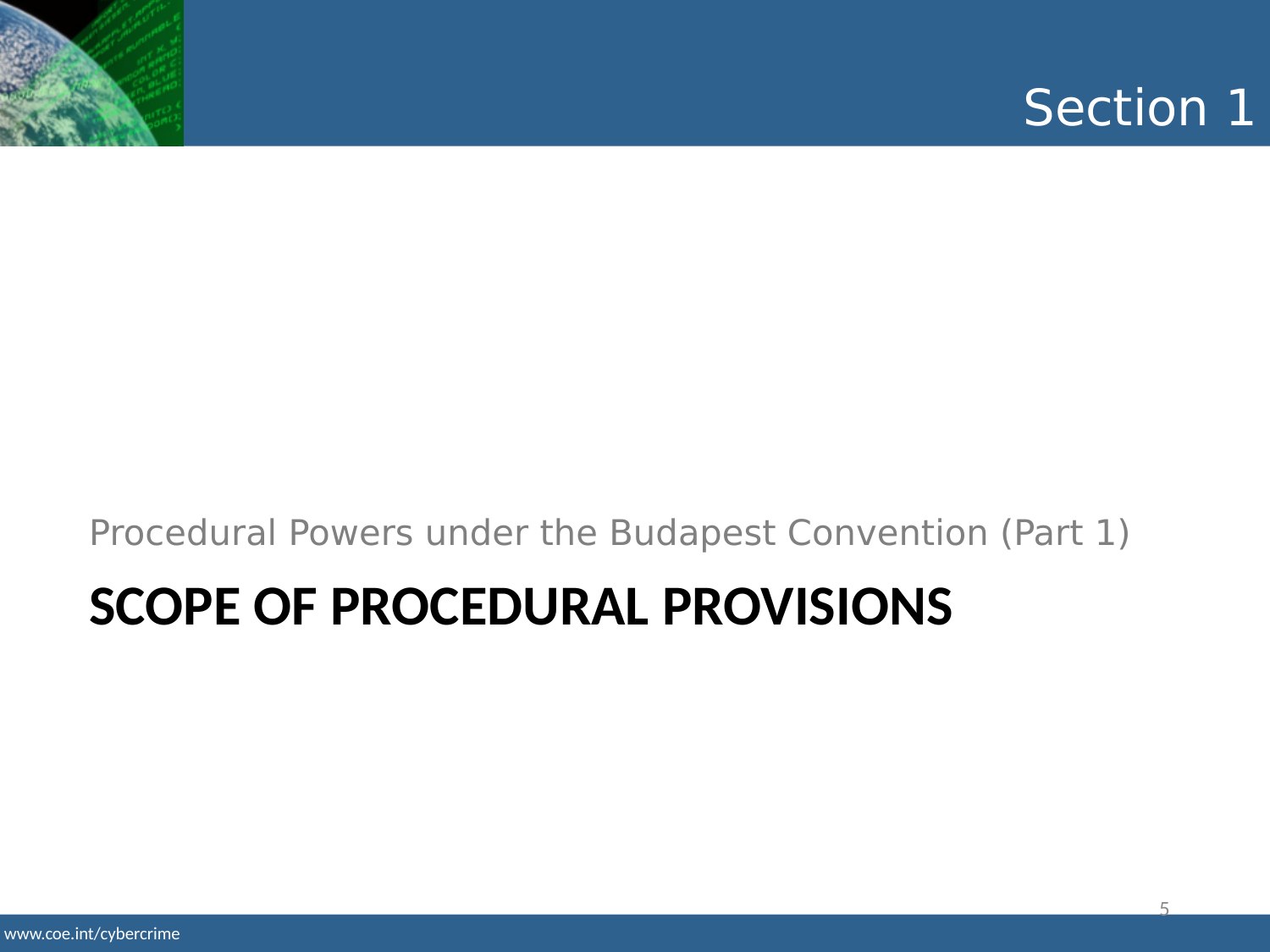

Section 1

Procedural Powers under the Budapest Convention (Part 1)

# Scope of procedural PROVISIONS
5